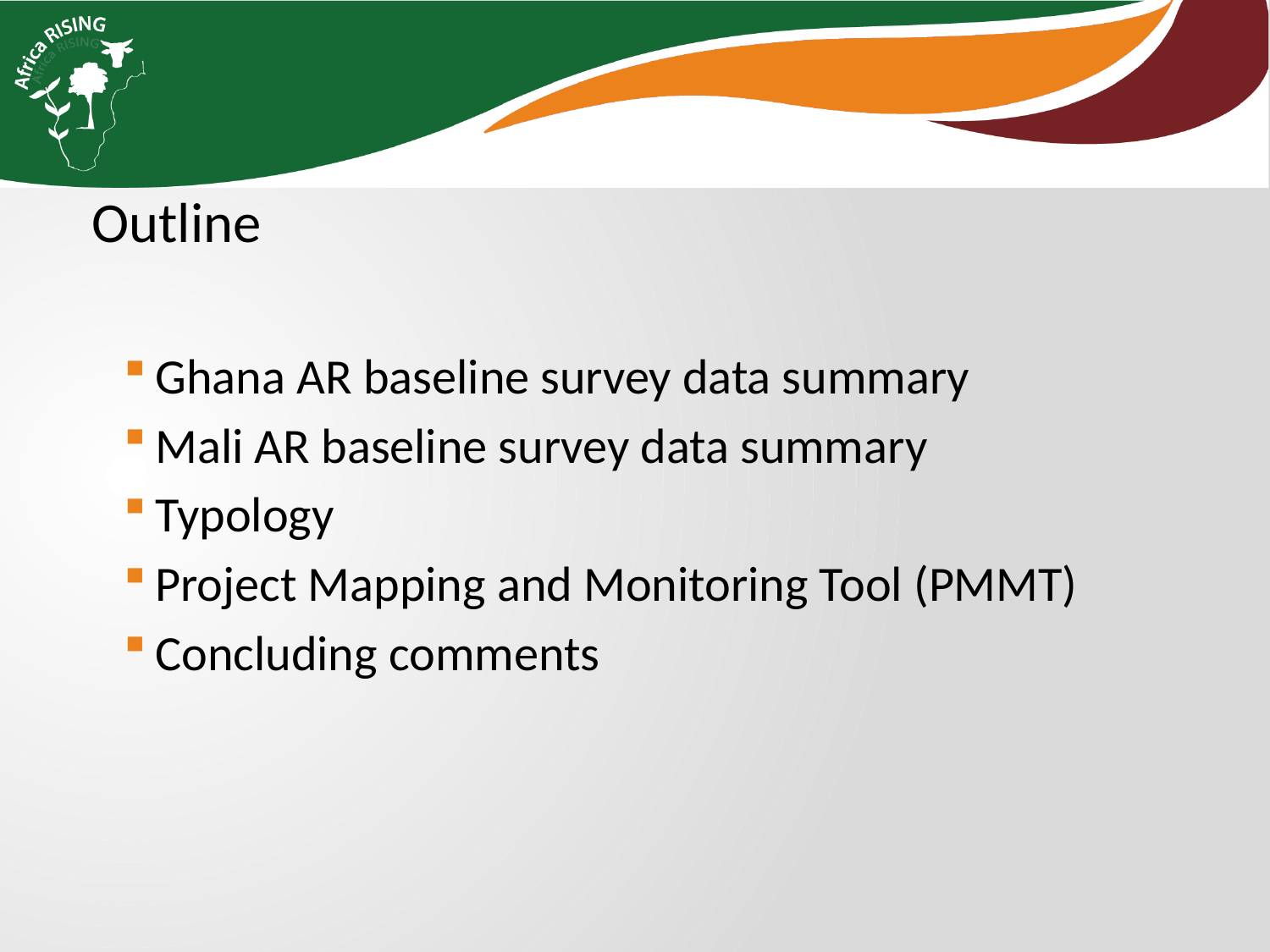

Outline
Ghana AR baseline survey data summary
Mali AR baseline survey data summary
Typology
Project Mapping and Monitoring Tool (PMMT)
Concluding comments